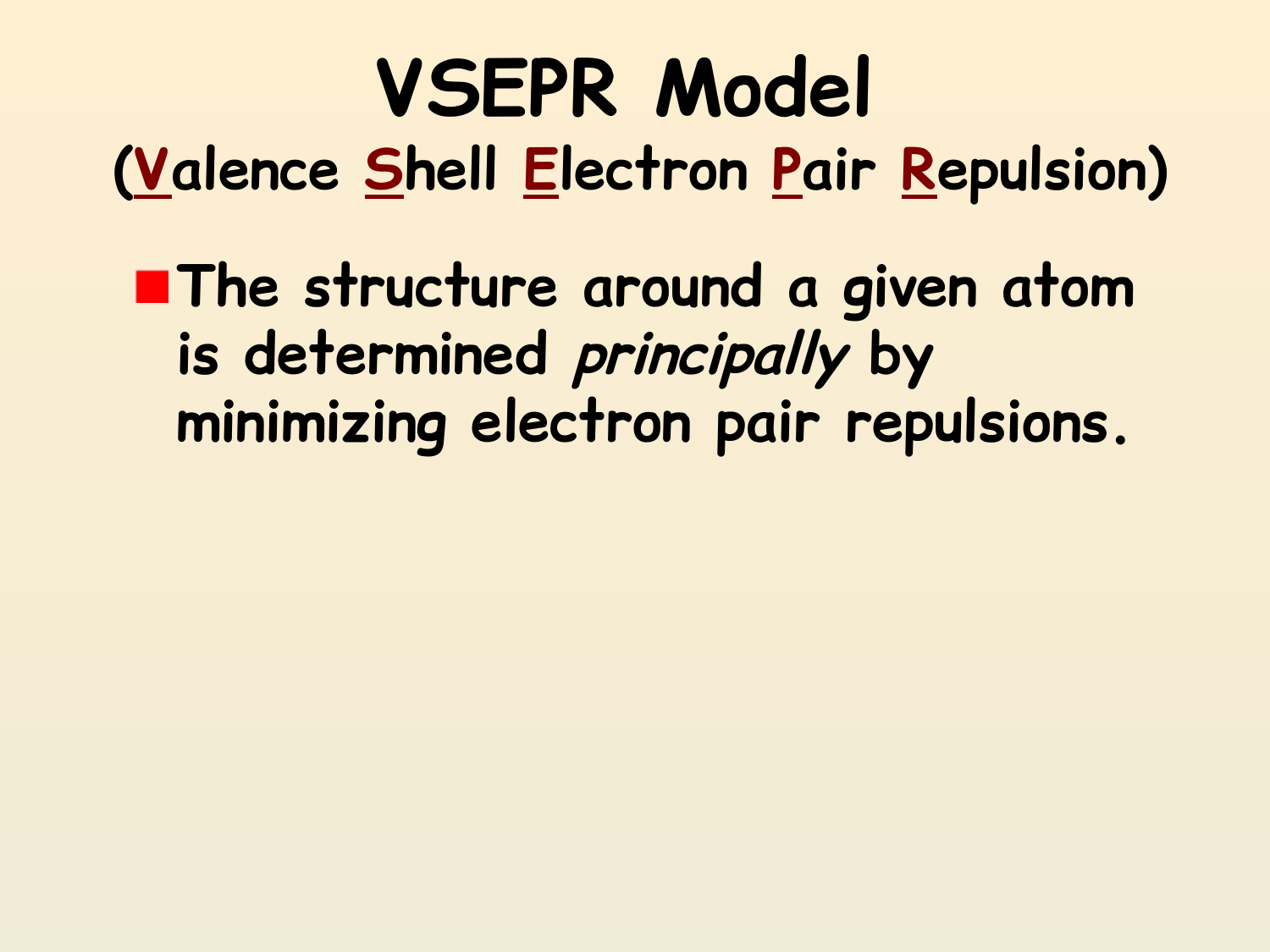

# VSEPR Model
(Valence Shell Electron Pair Repulsion)
The structure around a given atom is determined principally by minimizing electron pair repulsions.